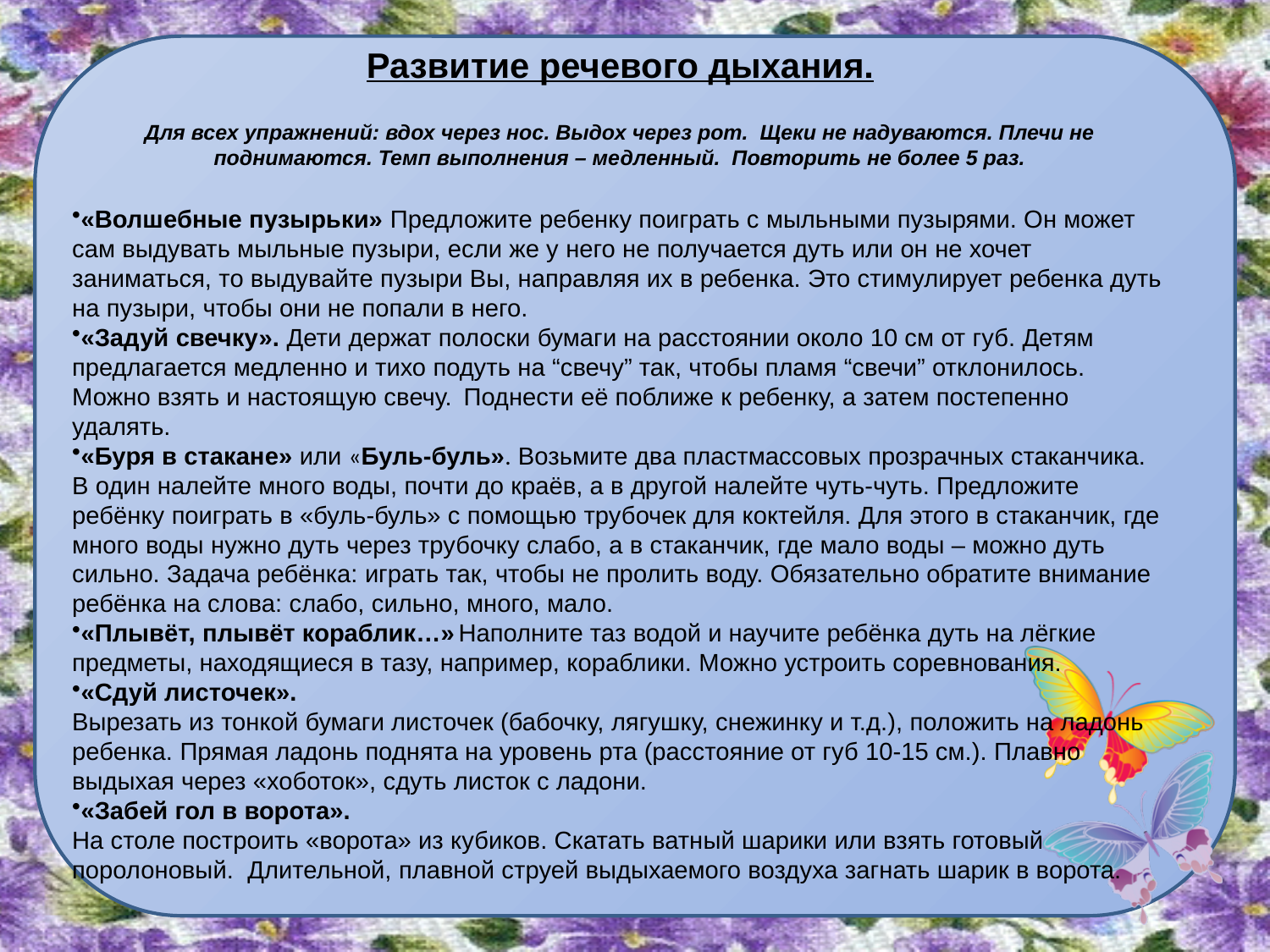

Развитие речевого дыхания.

Для всех упражнений: вдох через нос. Выдох через рот.  Щеки не надуваются. Плечи не поднимаются. Темп выполнения – медленный.  Повторить не более 5 раз.

«Волшебные пузырьки» Предложите ребенку поиграть с мыльными пузырями. Он может сам выдувать мыльные пузыри, если же у него не получается дуть или он не хочет заниматься, то выдувайте пузыри Вы, направляя их в ребенка. Это стимулирует ребенка дуть на пузыри, чтобы они не попали в него.
«Задуй свечку». Дети держат полоски бумаги на расстоянии около 10 см от губ. Детям предлагается медленно и тихо подуть на “свечу” так, чтобы пламя “свечи” отклонилось. Можно взять и настоящую свечу.  Поднести её поближе к ребенку, а затем постепенно удалять.
«Буря в стакане» или «Буль-буль». Возьмите два пластмассовых прозрачных стаканчика. В один налейте много воды, почти до краёв, а в другой налейте чуть-чуть. Предложите ребёнку поиграть в «буль-буль» с помощью трубочек для коктейля. Для этого в стаканчик, где много воды нужно дуть через трубочку слабо, а в стаканчик, где мало воды – можно дуть сильно. Задача ребёнка: играть так, чтобы не пролить воду. Обязательно обратите внимание ребёнка на слова: слабо, сильно, много, мало.
«Плывёт, плывёт кораблик…» Наполните таз водой и научите ребёнка дуть на лёгкие предметы, находящиеся в тазу, например, кораблики. Можно устроить соревнования.
«Сдуй листочек».
Вырезать из тонкой бумаги листочек (бабочку, лягушку, снежинку и т.д.), положить на ладонь ребенка. Прямая ладонь поднята на уровень рта (расстояние от губ 10-15 см.). Плавно выдыхая через «хоботок», сдуть листок с ладони.
«Забей гол в ворота».
На столе построить «ворота» из кубиков. Скатать ватный шарики или взять готовый поролоновый.  Длительной, плавной струей выдыхаемого воздуха загнать шарик в ворота.